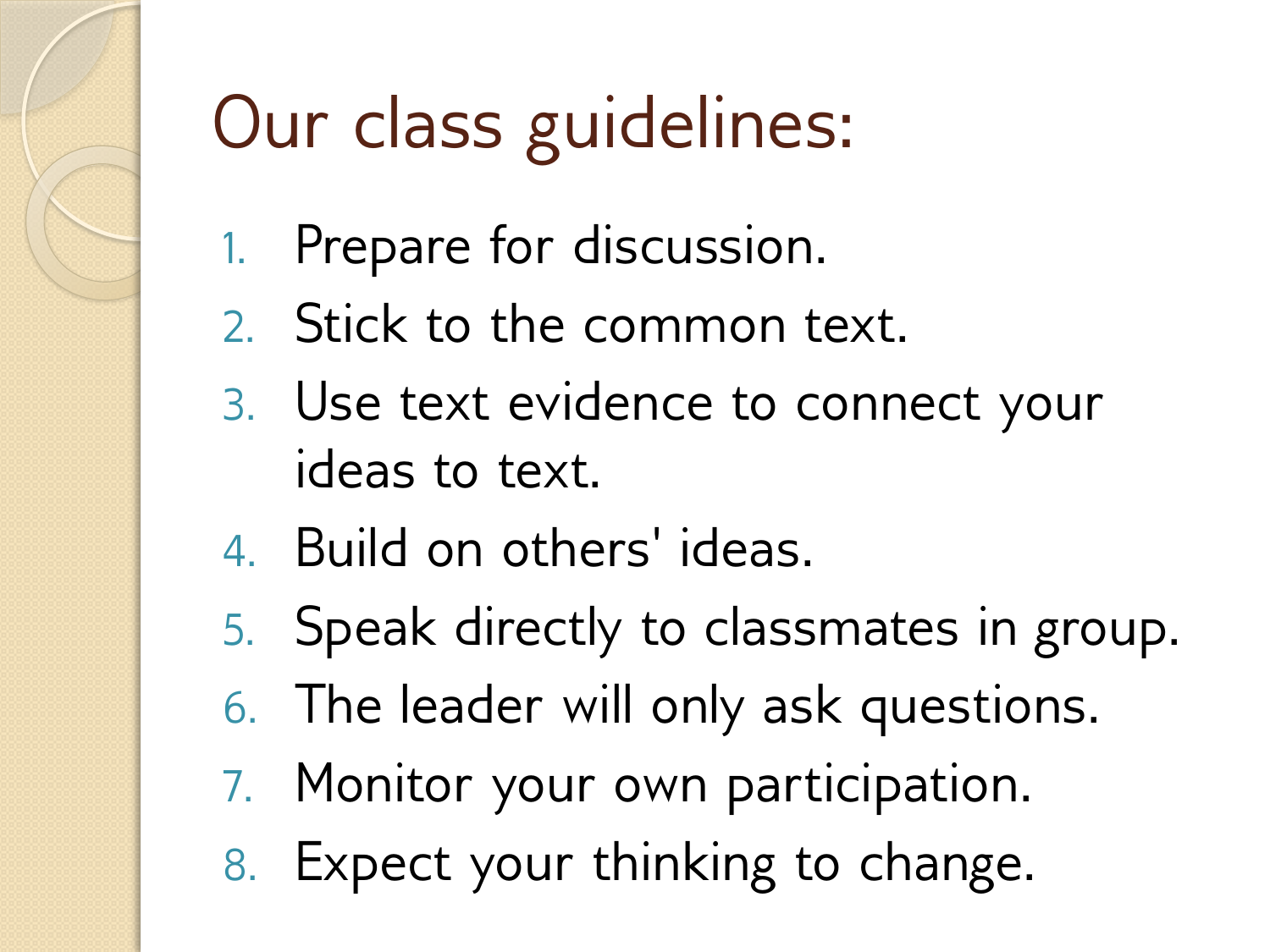

# Our class guidelines:
Prepare for discussion.
Stick to the common text.
Use text evidence to connect your ideas to text.
Build on others' ideas.
Speak directly to classmates in group.
The leader will only ask questions.
Monitor your own participation.
Expect your thinking to change.